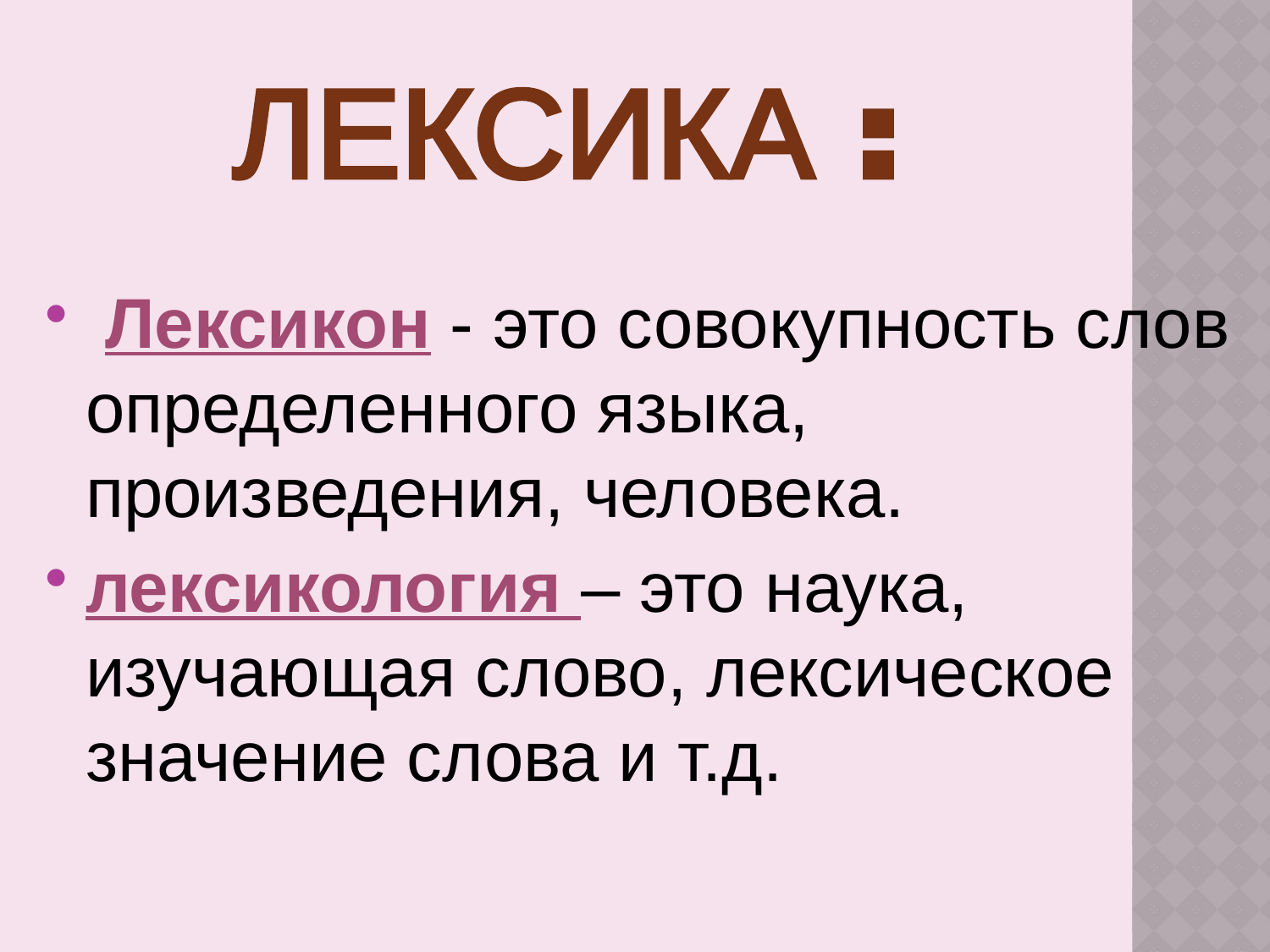

# Лексика :

 Лексикон - это совокупность слов определенного языка, произведения, человека.
лексикология – это наука, изучающая слово, лексическое значение слова и т.д.